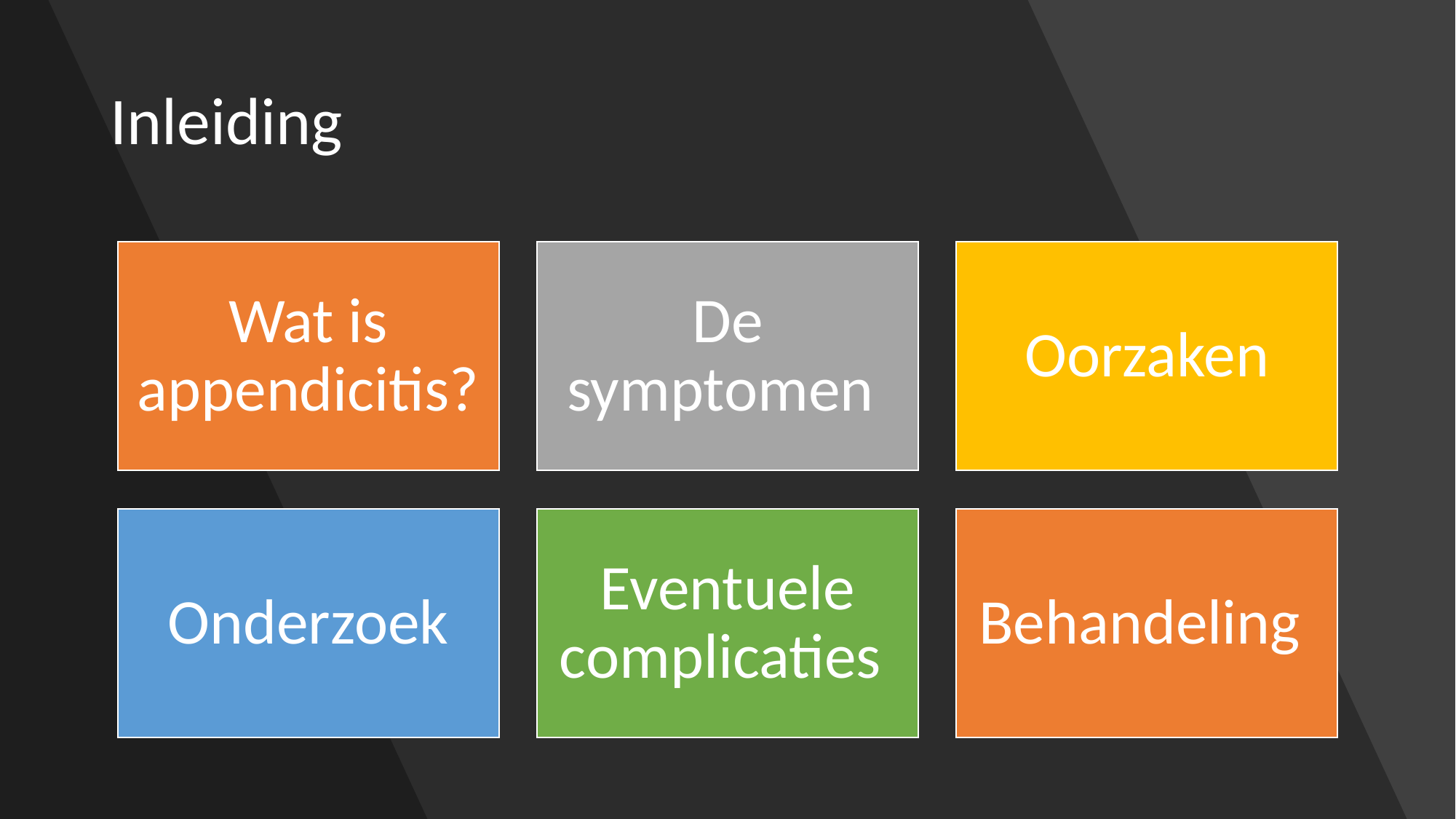

# Inleiding
Wat is appendicitis?
De symptomen
Oorzaken
Onderzoek
Eventuele complicaties
Behandeling